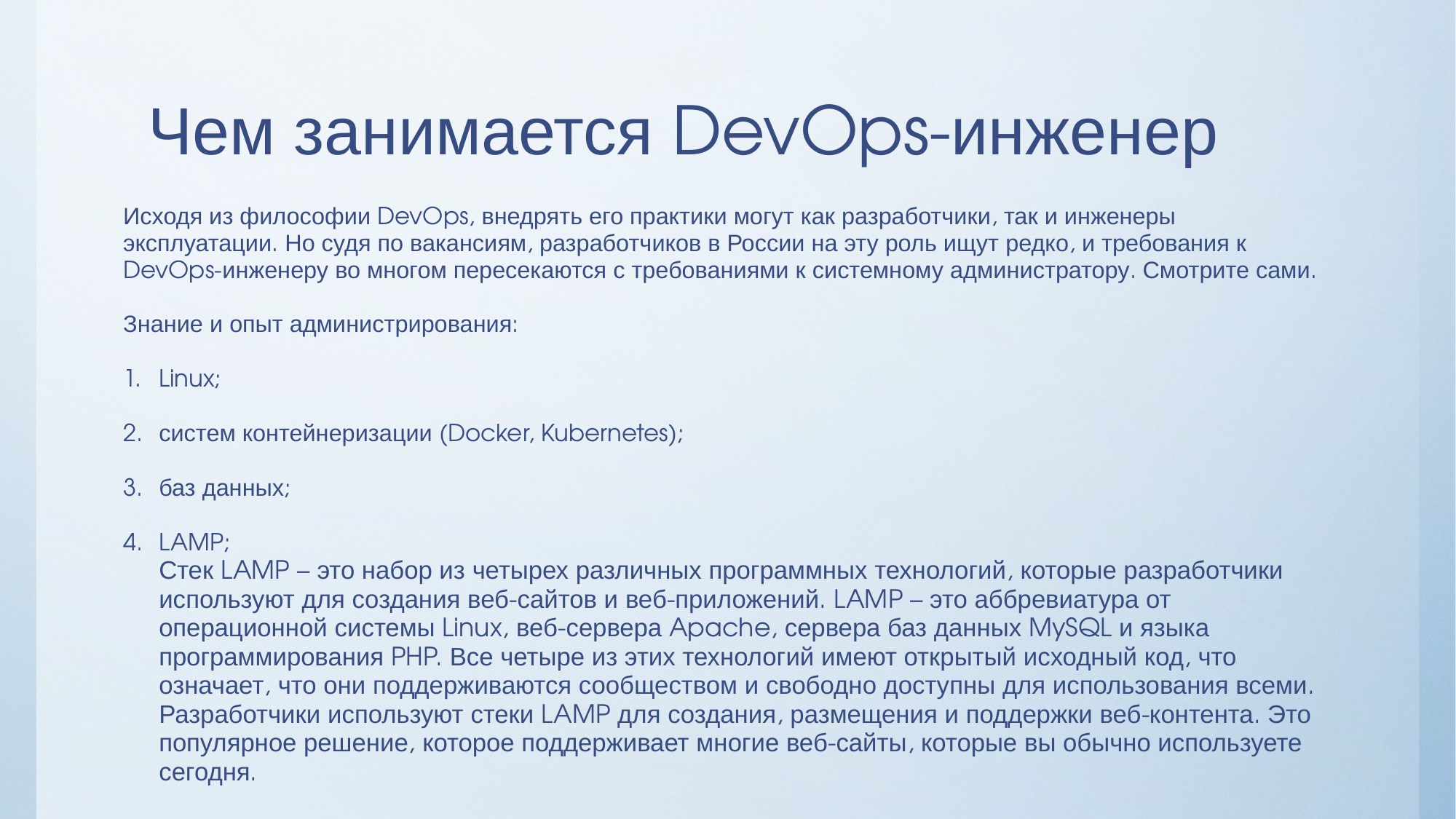

# Чем занимается DevOps-инженер
Исходя из философии DevOps, внедрять его практики могут как разработчики, так и инженеры эксплуатации. Но судя по вакансиям, разработчиков в России на эту роль ищут редко, и требования к DevOps-инженеру во многом пересекаются с требованиями к системному администратору. Смотрите сами.
Знание и опыт администрирования:
Linux;
систем контейнеризации (Docker, Kubernetes);
баз данных;
LAMP;
Стек LAMP – это набор из четырех различных программных технологий, которые разработчики используют для создания веб-сайтов и веб-приложений. LAMP – это аббревиатура от операционной системы Linux, веб-сервера Apache, сервера баз данных MySQL и языка программирования PHP. Все четыре из этих технологий имеют открытый исходный код, что означает, что они поддерживаются сообществом и свободно доступны для использования всеми. Разработчики используют стеки LAMP для создания, размещения и поддержки веб-контента. Это популярное решение, которое поддерживает многие веб-сайты, которые вы обычно используете сегодня.